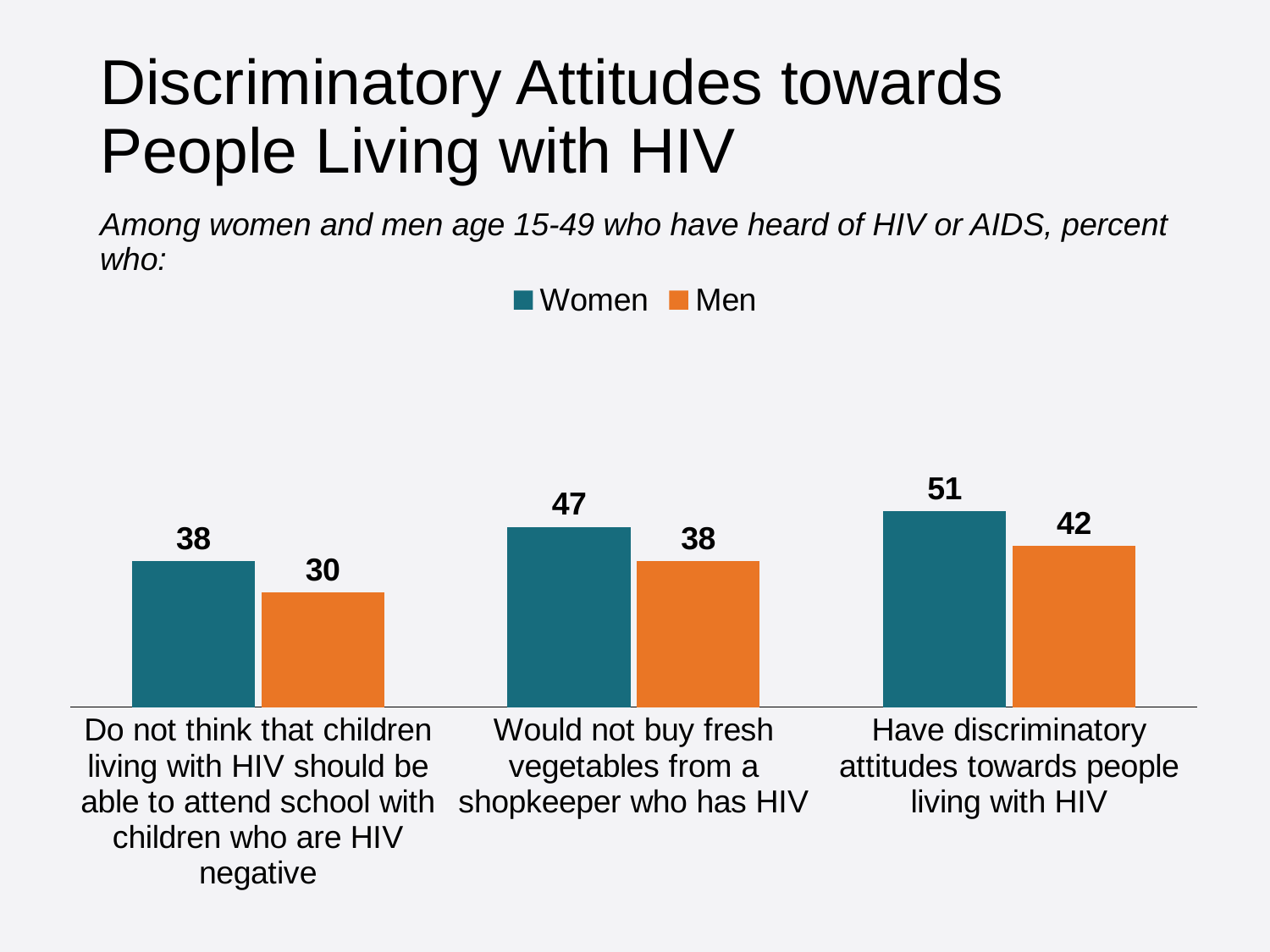

# Discriminatory Attitudes towards People Living with HIV
Among women and men age 15-49 who have heard of HIV or AIDS, percent who:

### Chart

| Category | Women | Men |
|---|---|---|
| Do not think that children living with HIV should be able to attend school with children who are HIV negative | 38.0 | 30.0 |
| Would not buy fresh vegetables from a shopkeeper who has HIV | 47.0 | 38.0 |
| Have discriminatory attitudes towards people living with HIV | 51.0 | 42.0 |